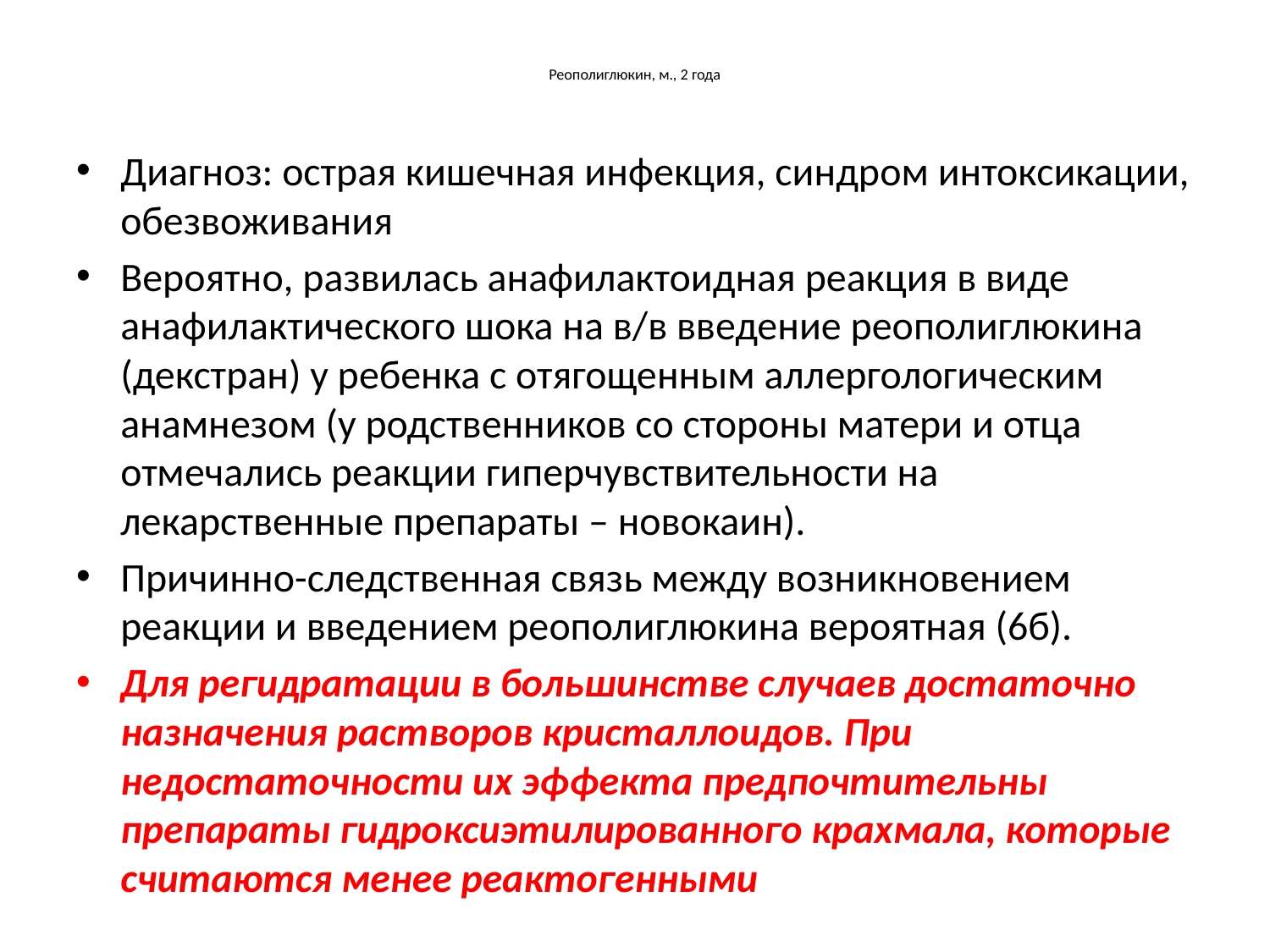

# Реополиглюкин, м., 2 года
Диагноз: острая кишечная инфекция, синдром интоксикации, обезвоживания
Вероятно, развилась анафилактоидная реакция в виде анафилактического шока на в/в введение реополиглюкина (декстран) у ребенка с отягощенным аллергологическим анамнезом (у родственников со стороны матери и отца отмечались реакции гиперчувствительности на лекарственные препараты – новокаин).
Причинно-следственная связь между возникновением реакции и введением реополиглюкина вероятная (6б).
Для регидратации в большинстве случаев достаточно назначения растворов кристаллоидов. При недостаточности их эффекта предпочтительны препараты гидроксиэтилированного крахмала, которые считаются менее реактогенными